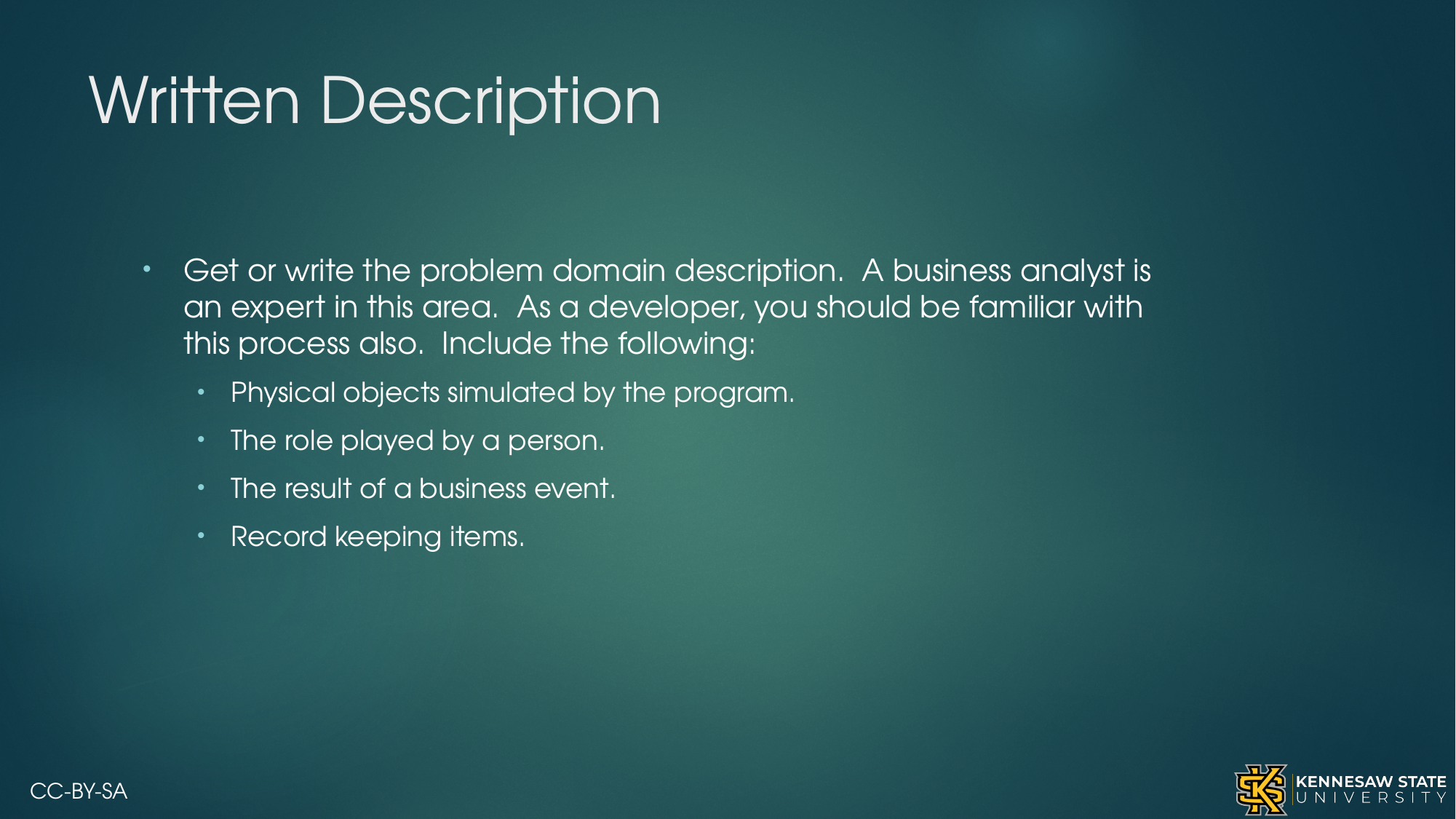

# Written Description
Get or write the problem domain description.  A business analyst is an expert in this area.  As a developer, you should be familiar with this process also.  Include the following:
Physical objects simulated by the program.
The role played by a person.
The result of a business event.
Record keeping items.